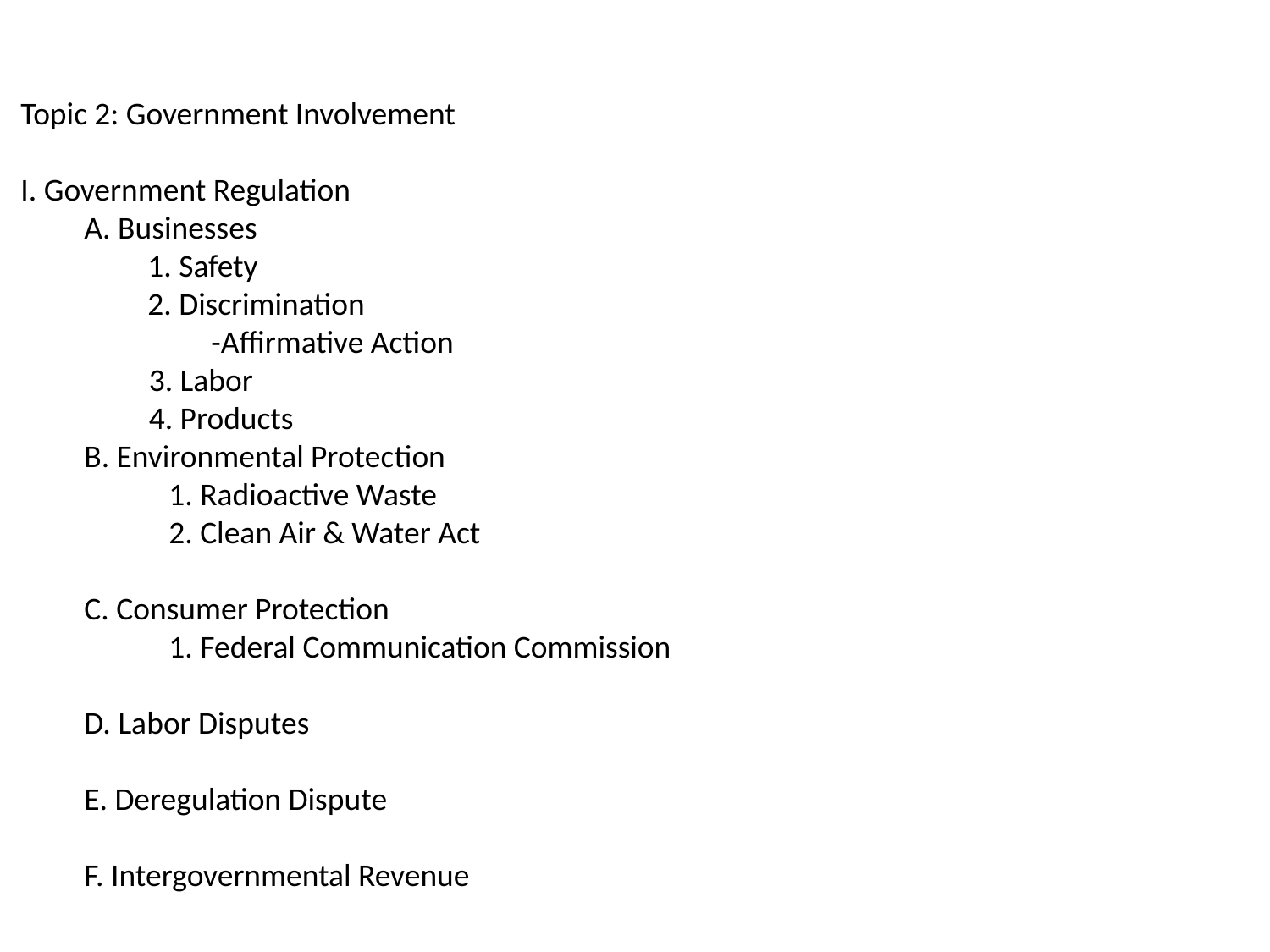

Topic 2: Government Involvement

I. Government Regulation
A. Businesses
1. Safety
2. Discrimination
-Affirmative Action
         3. Labor
         4. Products
B. Environmental Protection
	1. Radioactive Waste
	2. Clean Air & Water Act

C. Consumer Protection
	1. Federal Communication Commission

D. Labor Disputes

E. Deregulation Dispute

F. Intergovernmental Revenue